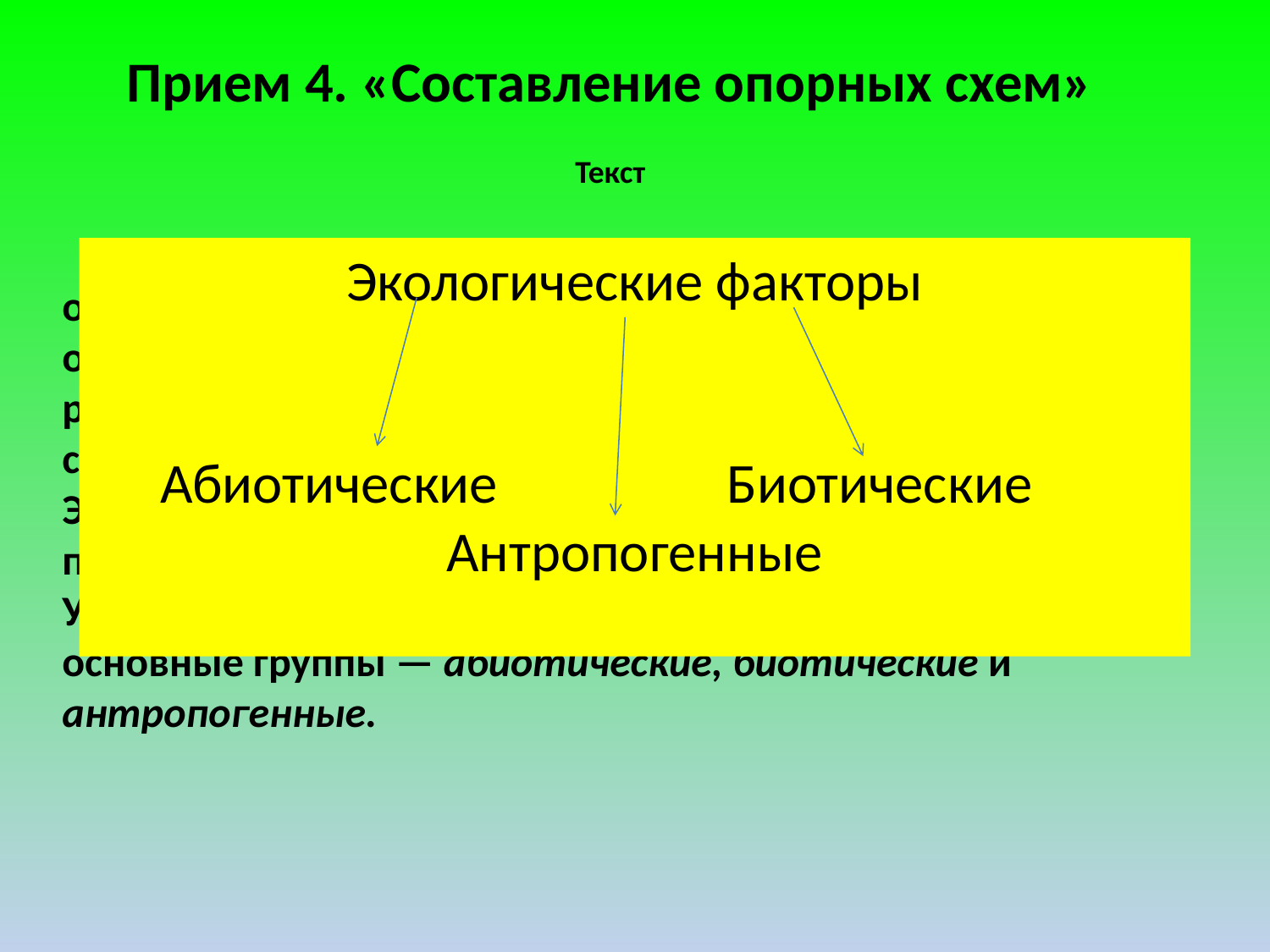

Прием 4. «Составление опорных схем»

Текст

	Экологические факторы. Условия среды оказывают определённое влияние (положительное или отрицательное) на существование и географическое распространение живых существ. В связи с этим условия среды рассматривают как экологические факторы.
Экологические факторы очень многообразны как по своей природе, так и по воздействию на живые организмы. Условно все факторы среды подразделяются на три основные группы — абиотические, биотические и антропогенные.

Экологические факторы

Абиотические                  Биотические       Антропогенные